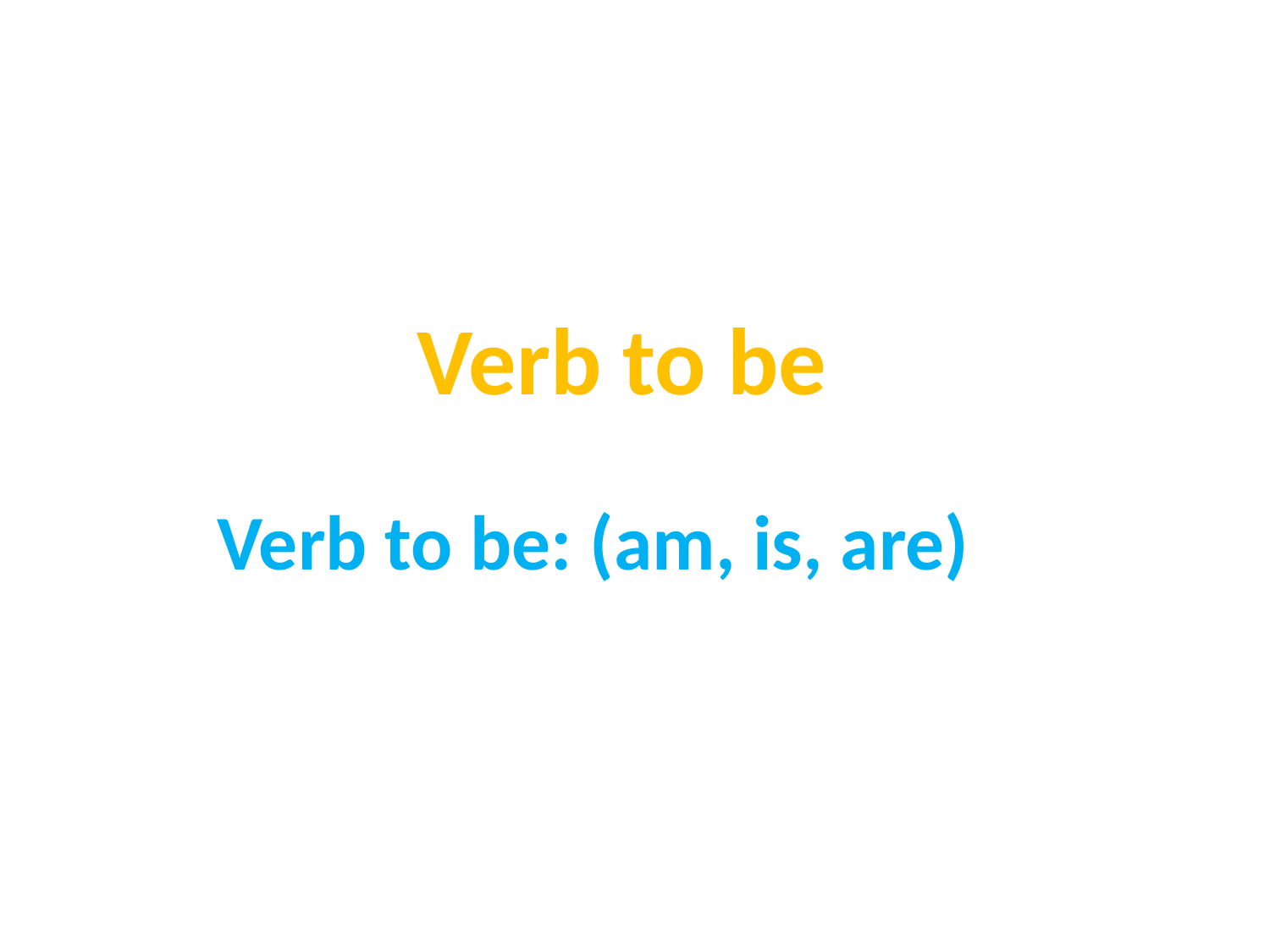

# Verb to be
Verb to be: (am, is, are)